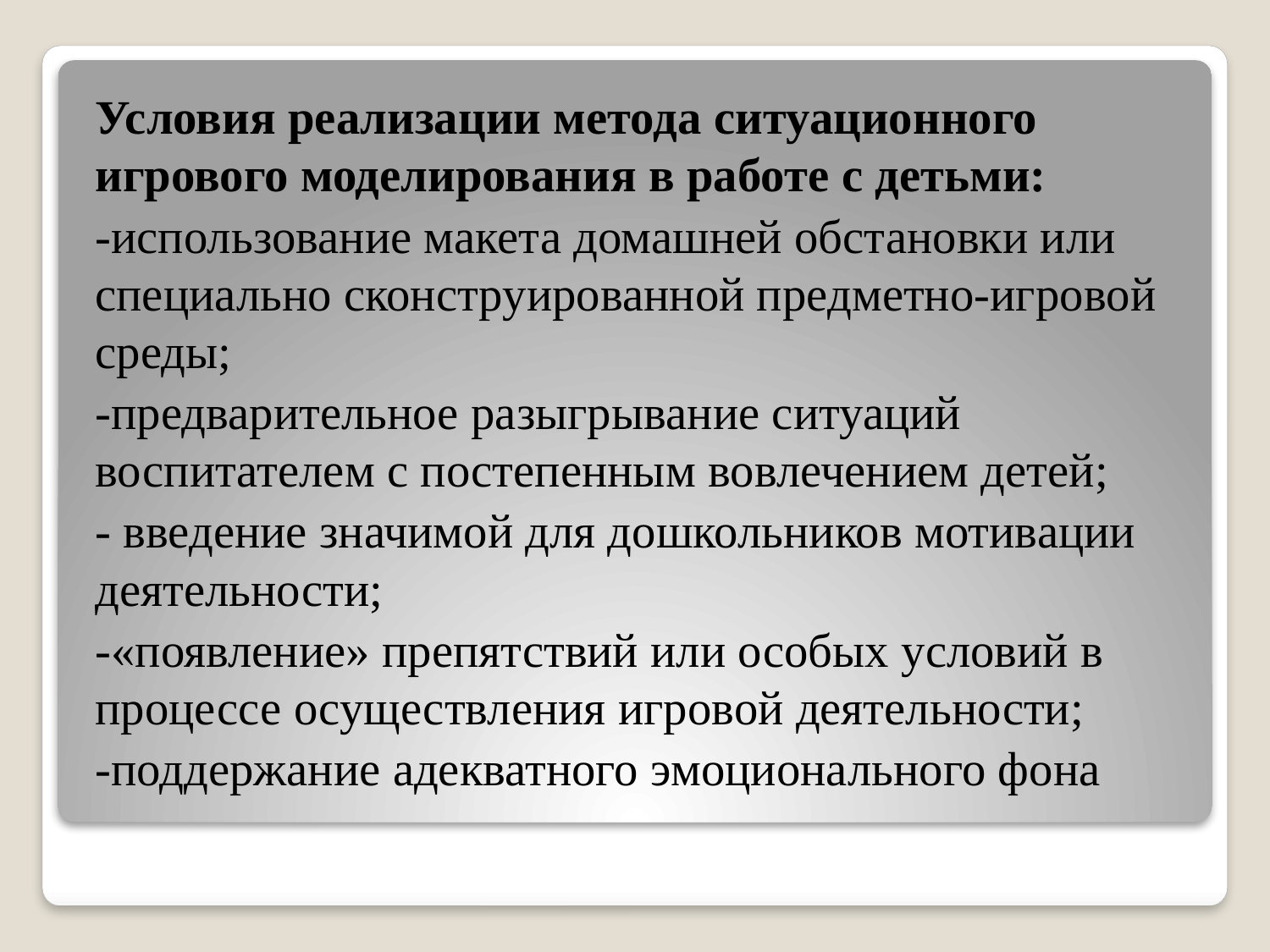

Условия реализации метода ситуационного игрового моделирования в работе с детьми:
-использование макета домашней обстановки или специально сконструированной предметно-игровой среды;
-предварительное разыгрывание ситуаций воспитателем с постепенным вовлечением детей;
- введение значимой для дошкольников мотивации деятельности;
-«появление» препятствий или особых условий в процессе осуществления игровой деятельности;
-поддержание адекватного эмоционального фона